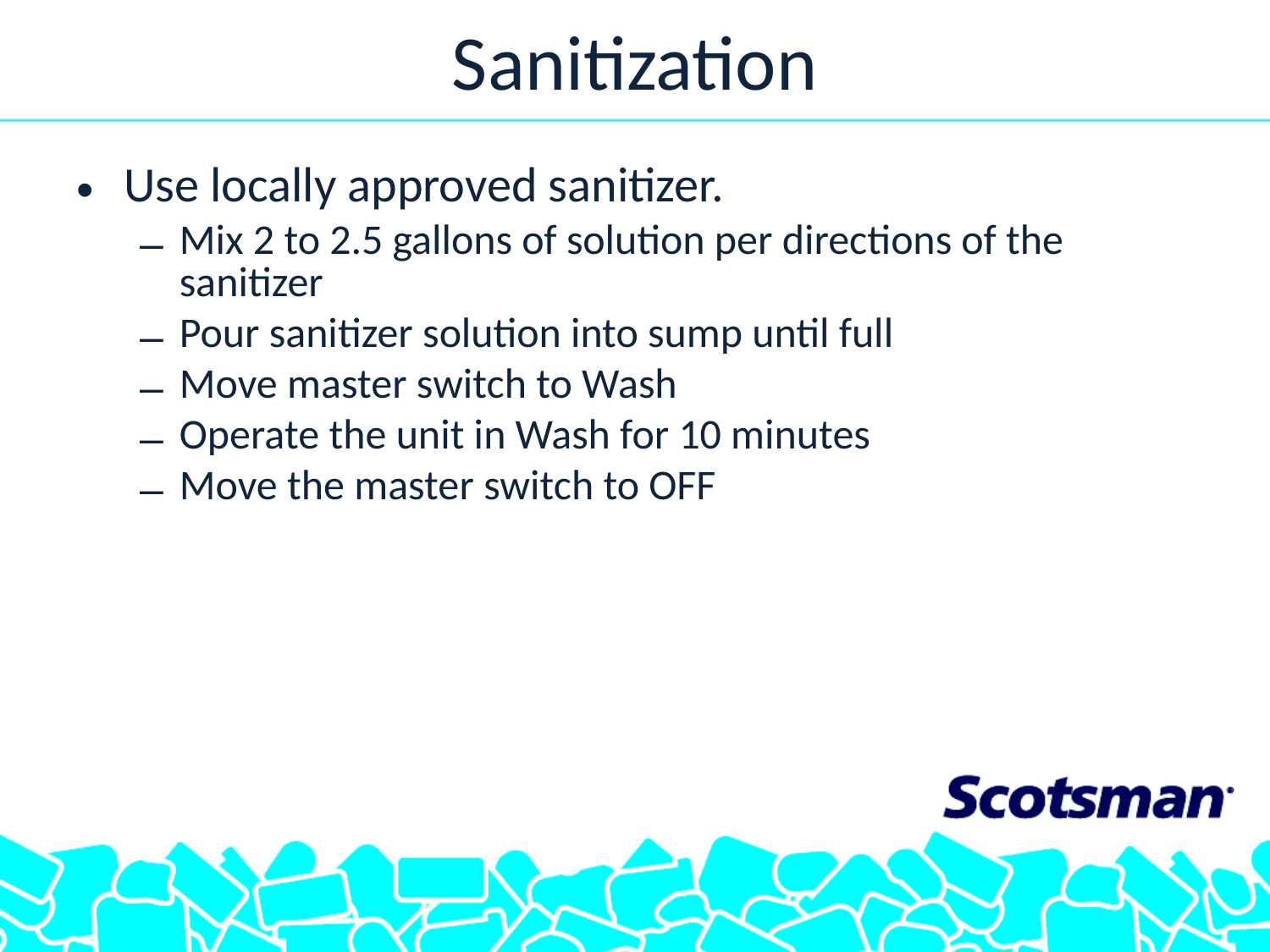

# Sanitization
Use locally approved sanitizer.
Mix 2 to 2.5 gallons of solution per directions of the sanitizer
Pour sanitizer solution into sump until full
Move master switch to Wash
Operate the unit in Wash for 10 minutes
Move the master switch to OFF